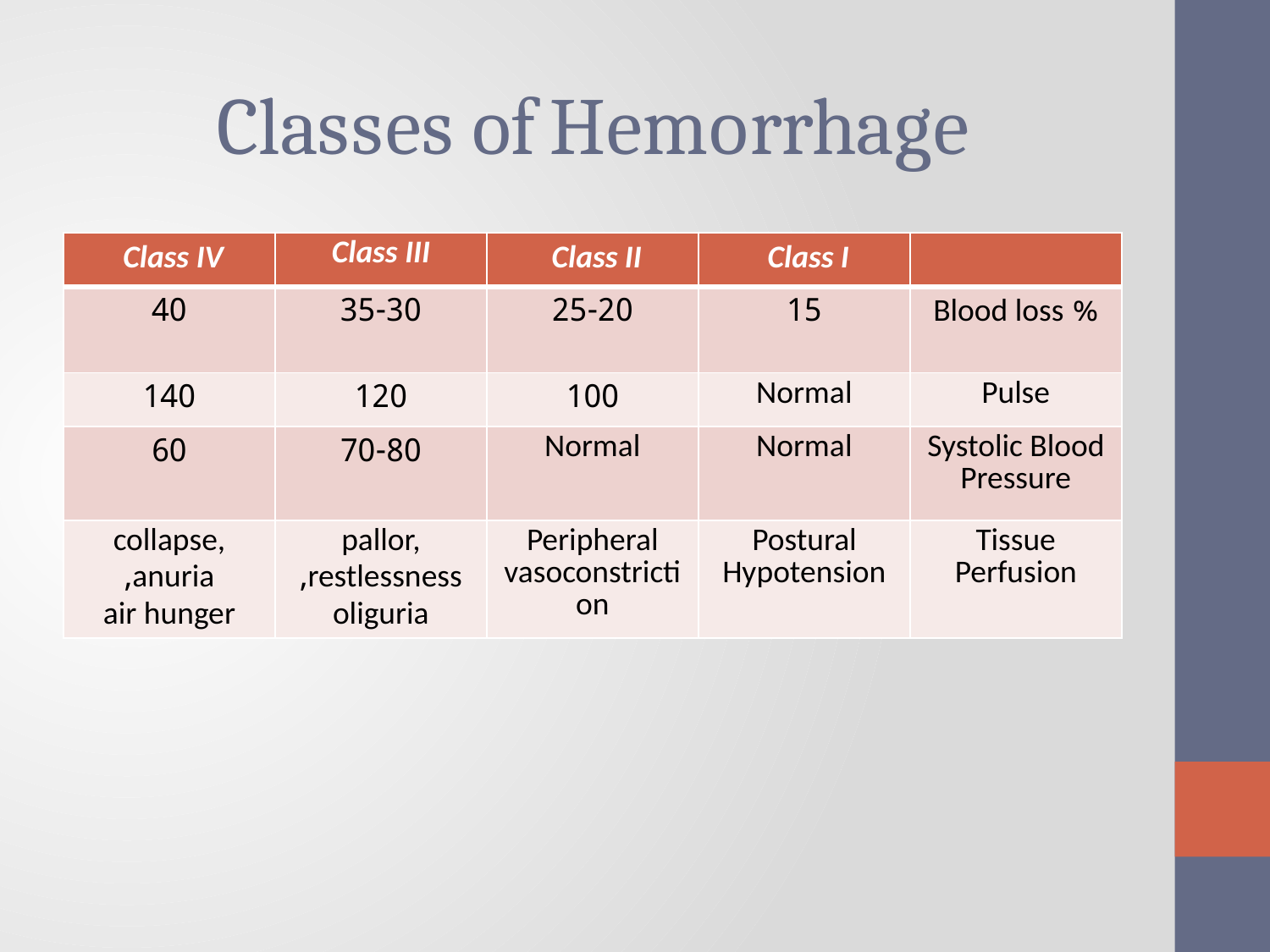

# Classes of Hemorrhage
| Class IV | Class III | Class II | Class I |  |
| --- | --- | --- | --- | --- |
| 40 | 35-30 | 25-20 | 15 | % Blood loss |
| 140 | 120 | 100 | Normal | Pulse |
| 60 | 70-80 | Normal | Normal | Systolic Blood Pressure |
| collapse, anuria, air hunger | pallor, restlessness, oliguria | Peripheral vasoconstriction | Postural Hypotension | Tissue Perfusion |